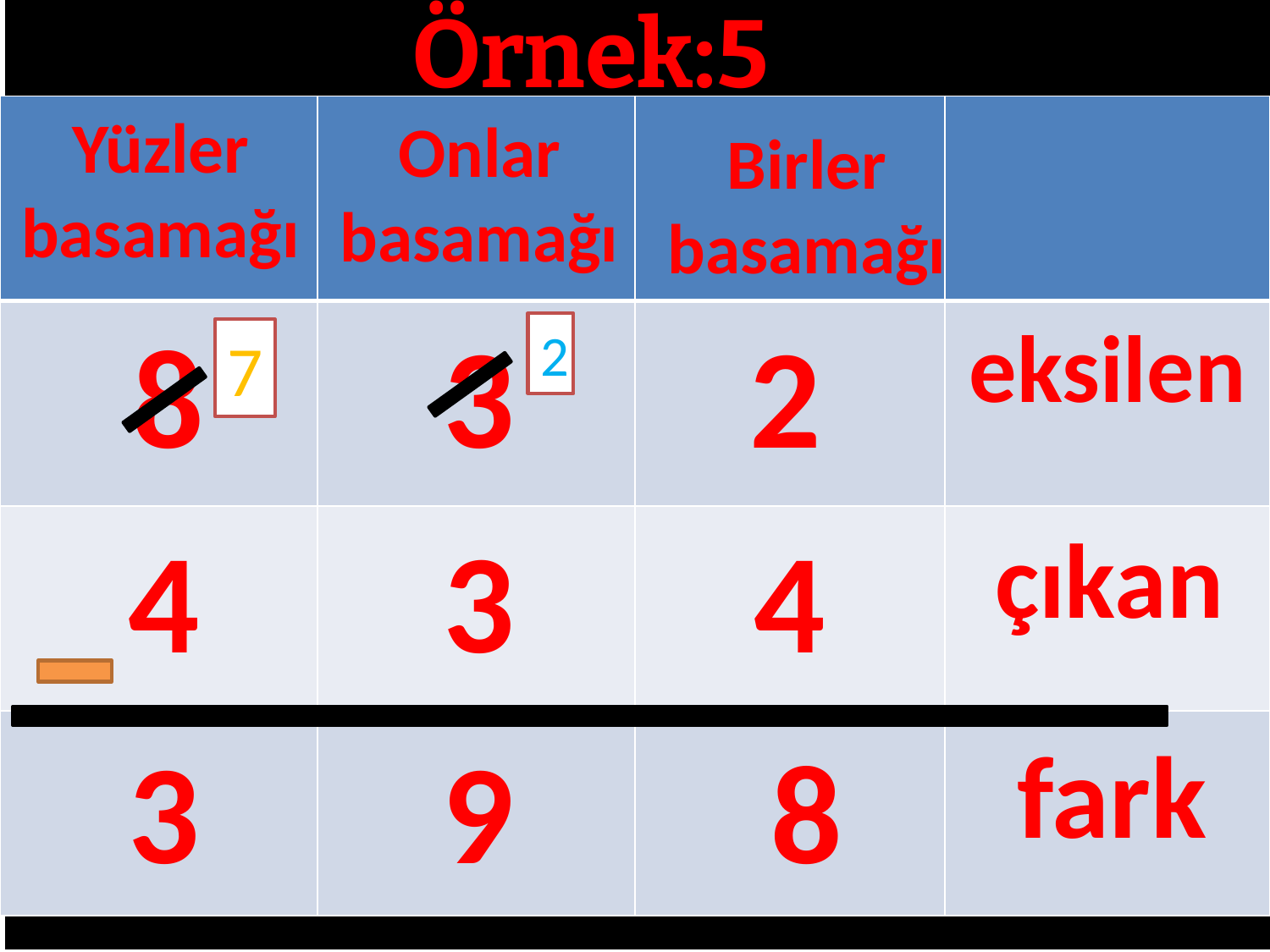

Örnek:5
#
|  |  |  |  |
| --- | --- | --- | --- |
|  |  |  |  |
|  |  |  |  |
|  |  |  |  |
Yüzler basamağı
Onlar basamağı
Birler basamağı
8
3
2
eksilen
2
7

4
3
4
çıkan

8
3
9
fark